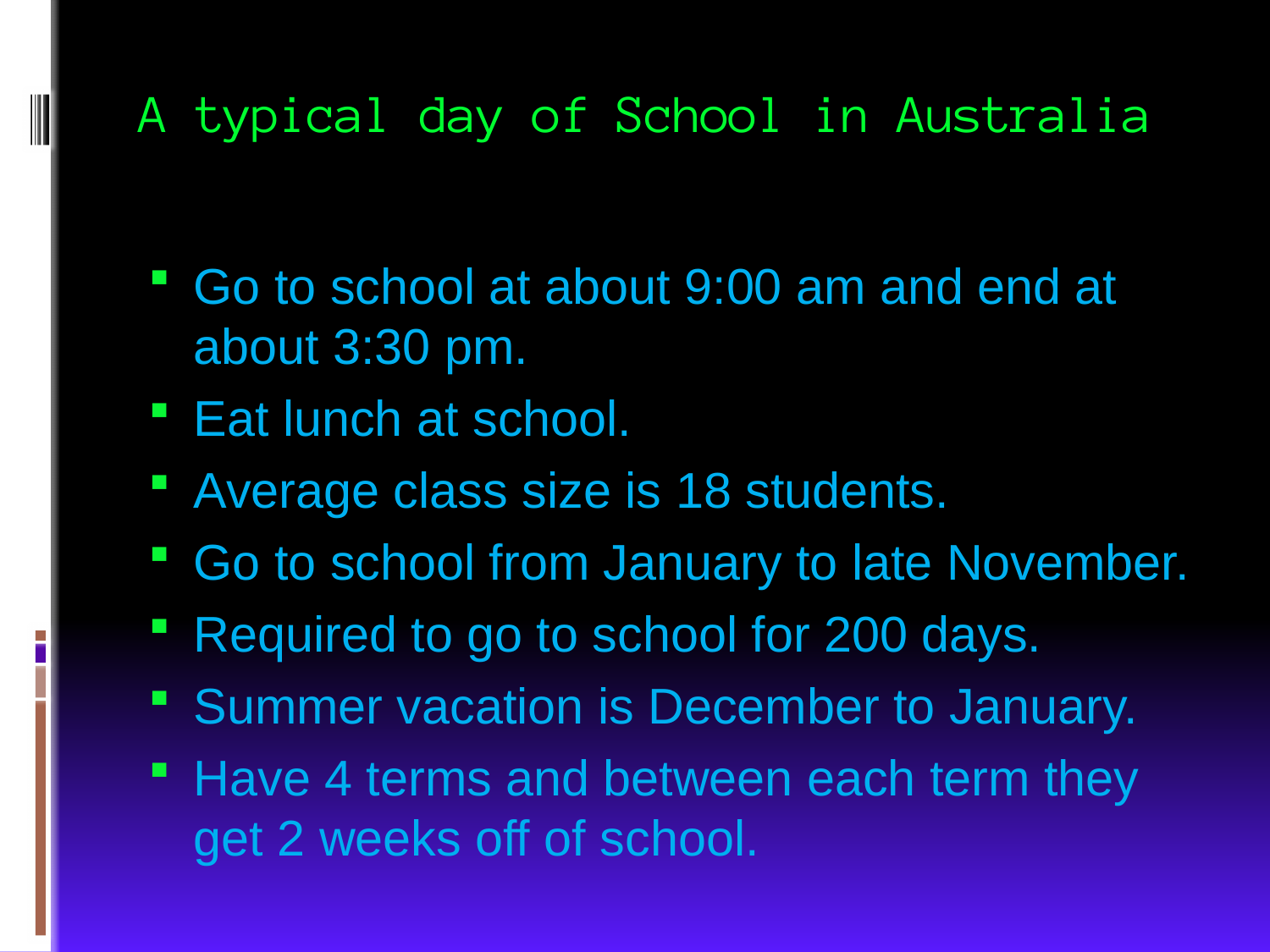

# A typical day of School in Australia
Go to school at about 9:00 am and end at about 3:30 pm.
Eat lunch at school.
Average class size is 18 students.
Go to school from January to late November.
Required to go to school for 200 days.
Summer vacation is December to January.
Have 4 terms and between each term they get 2 weeks off of school.